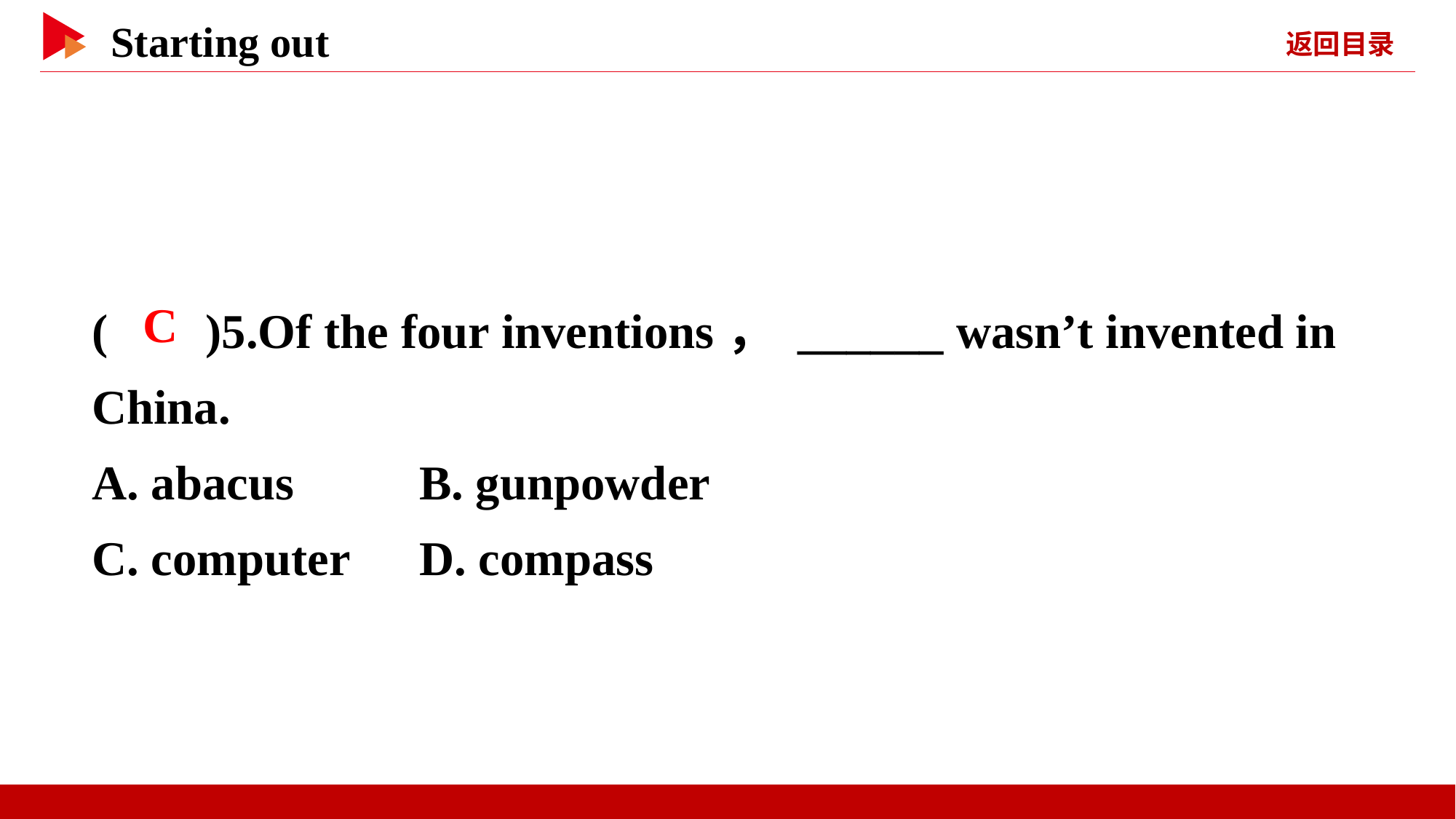

(        )5.Of the four inventions， ______ wasn’t invented in China.
A. abacus		B. gunpowder
C. computer	D. compass
   C